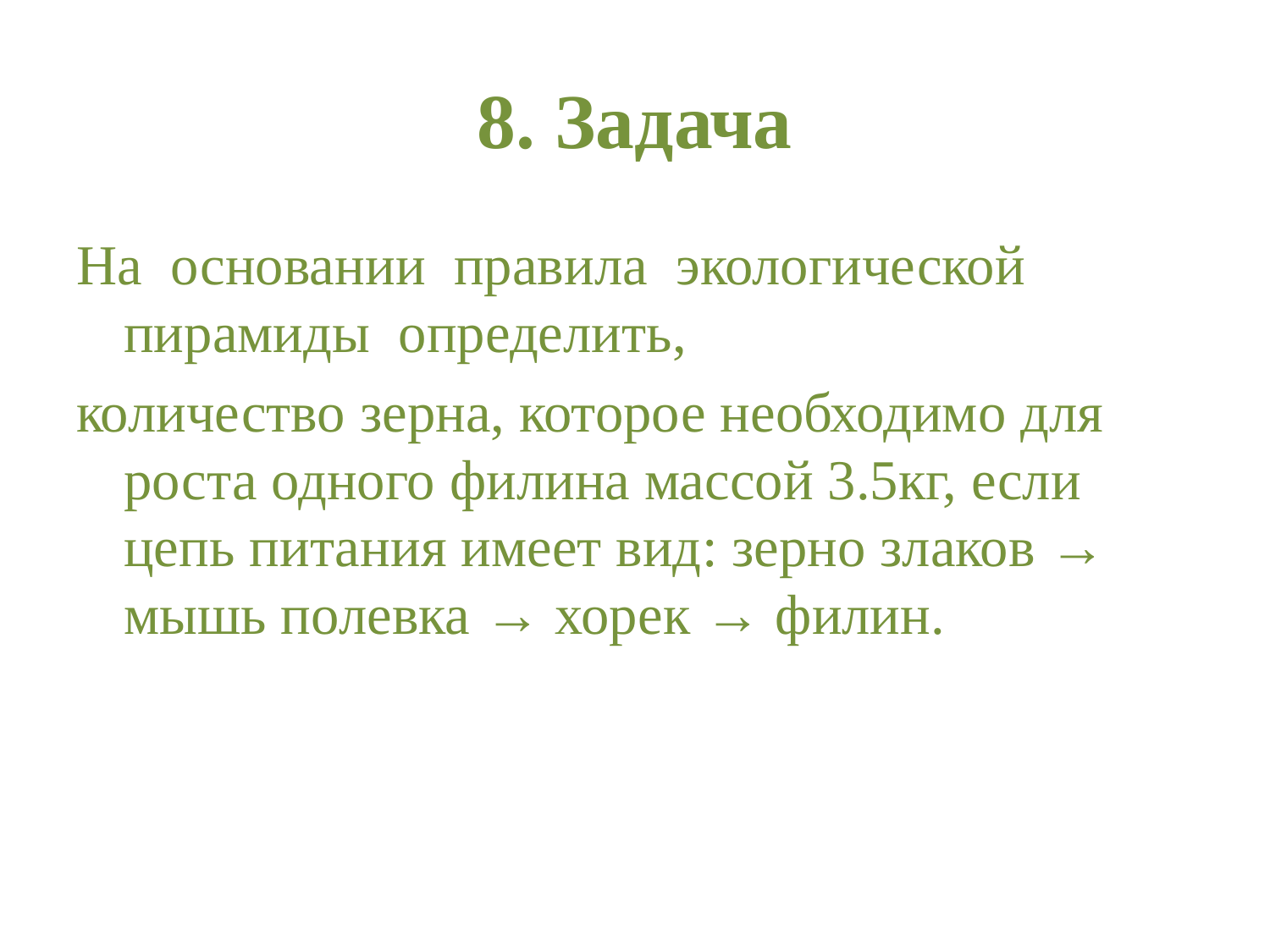

# 8. Задача
На  основании  правила  экологической  пирамиды  определить,
количество зерна, которое необходимо для роста одного филина массой 3.5кг, если цепь питания имеет вид: зерно злаков → мышь полевка → хорек → филин.